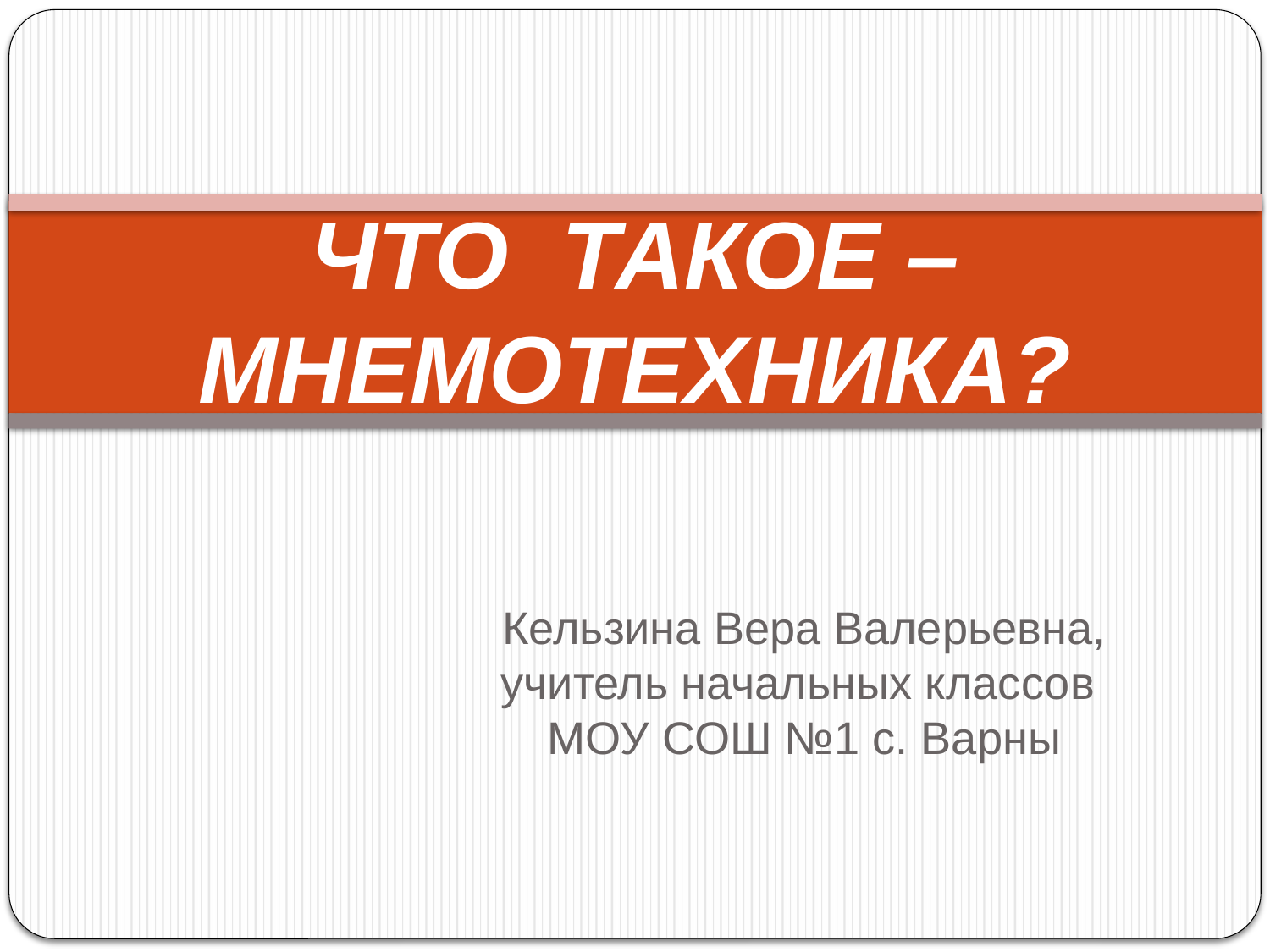

# ЧТО  ТАКОЕ – МНЕМОТЕХНИКА?
Кельзина Вера Валерьевна, учитель начальных классов  МОУ СОШ №1 с. Варны